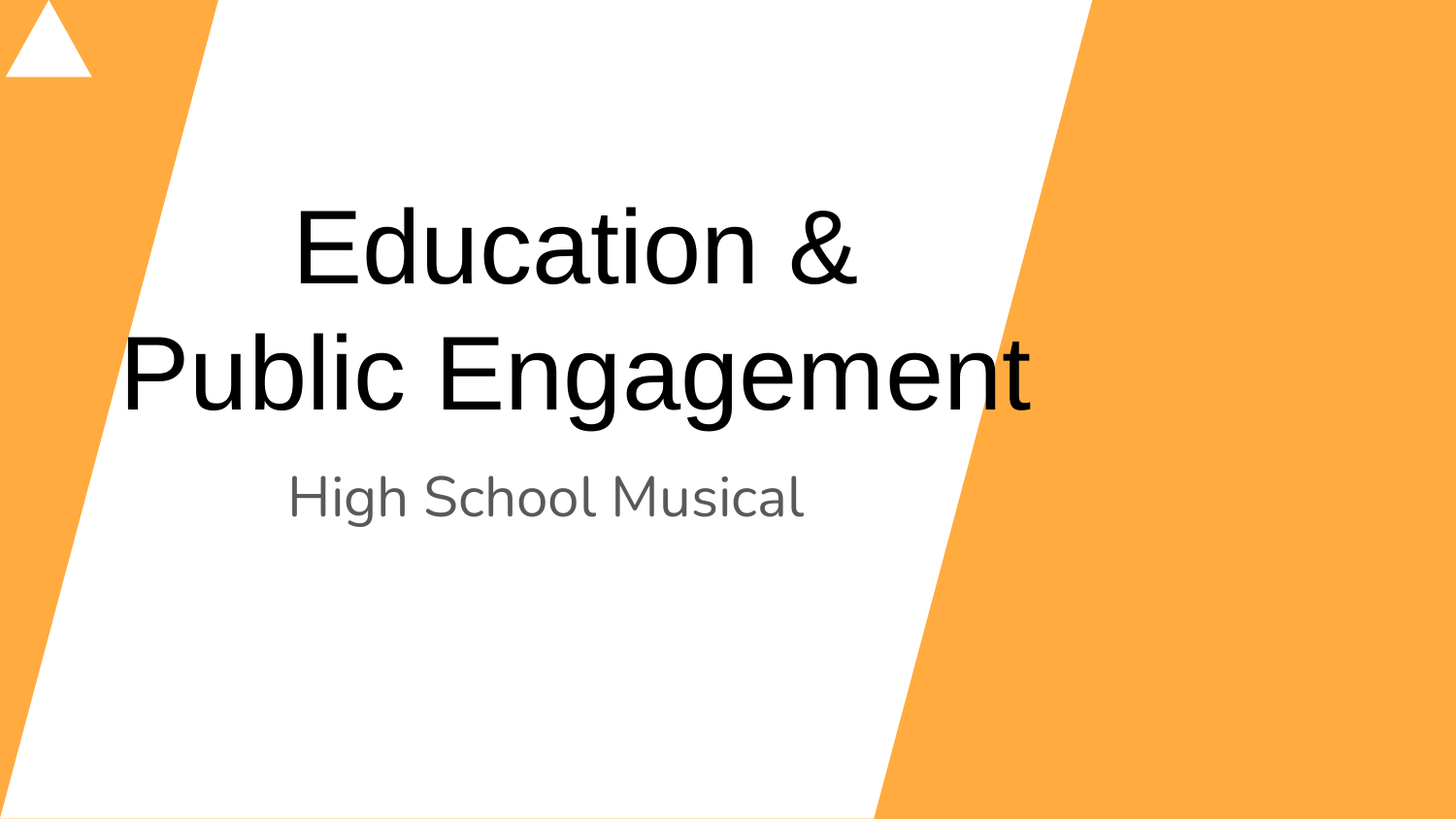

# Education &
Public Engagement
High School Musical